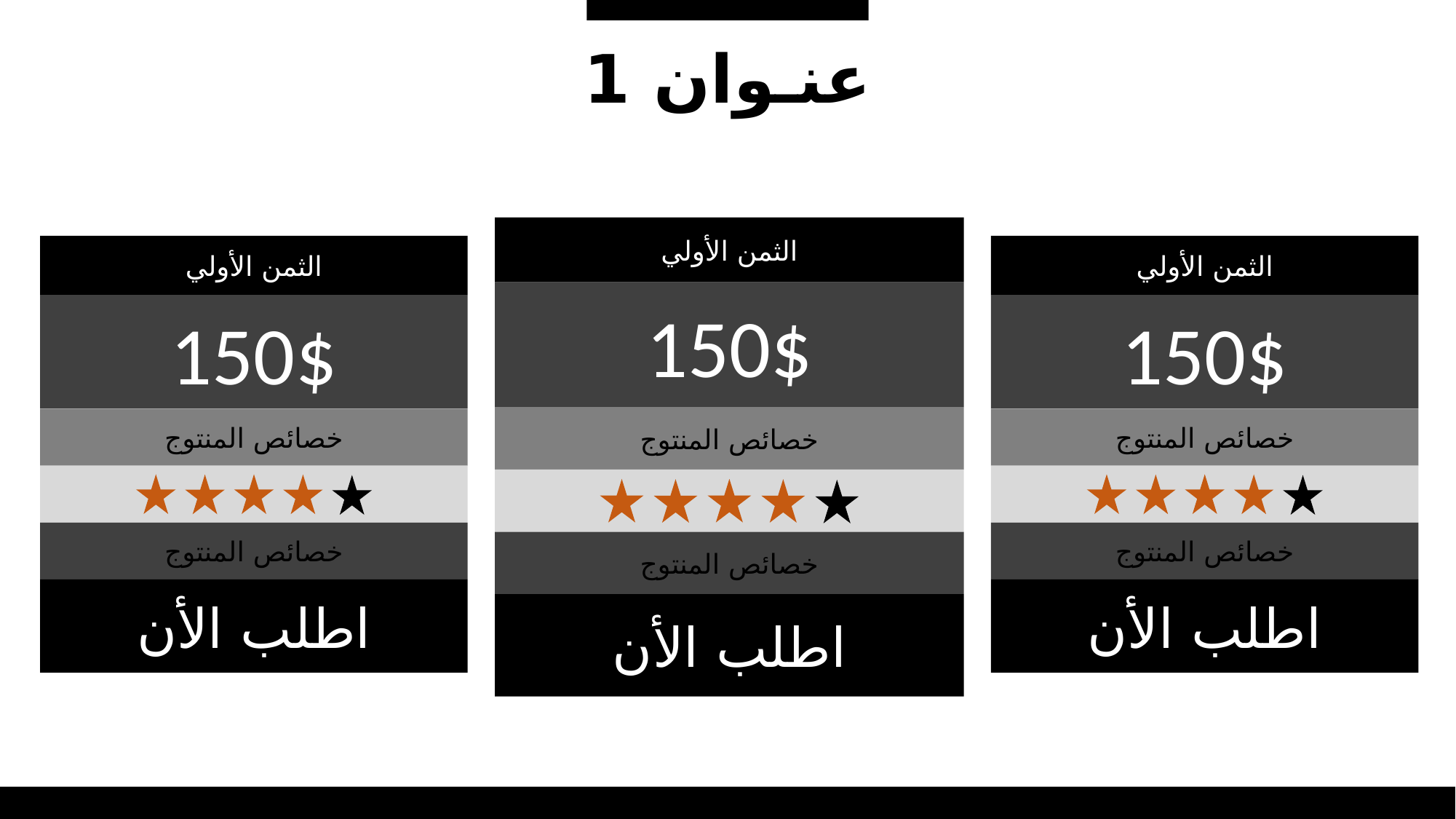

عنـوان 1
الثمن الأولي
150$
خصائص المنتوج

خصائص المنتوج
اطلب الأن

الثمن الأولي
150$
خصائص المنتوج

خصائص المنتوج
اطلب الأن

الثمن الأولي
150$
خصائص المنتوج

خصائص المنتوج
اطلب الأن